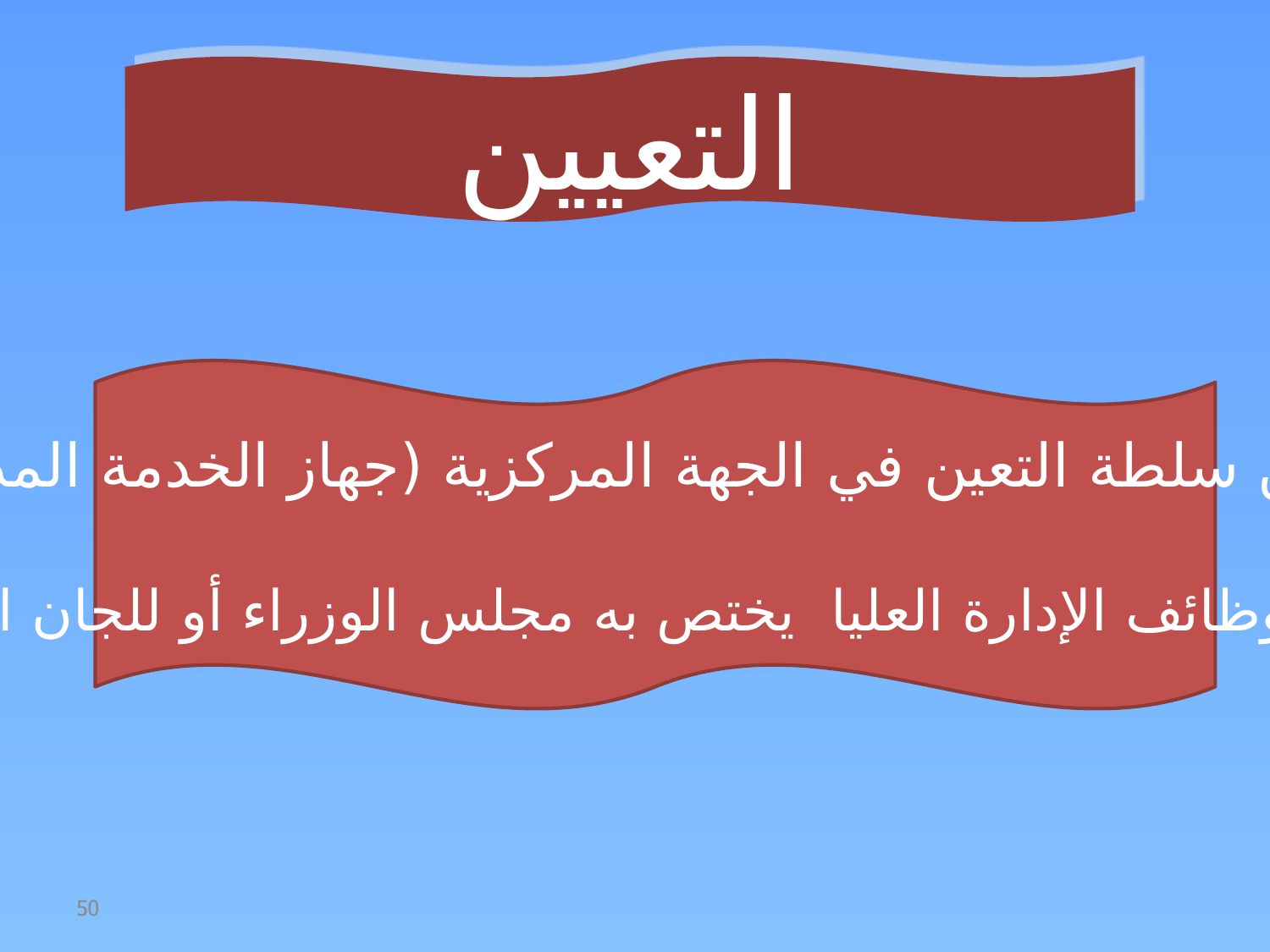

التعيين
* تكمن سلطة التعين في الجهة المركزية (جهاز الخدمة المدنية).

* التعيين لوظائف الإدارة العليا  يختص به مجلس الوزراء أو للجان الوزارية.
50